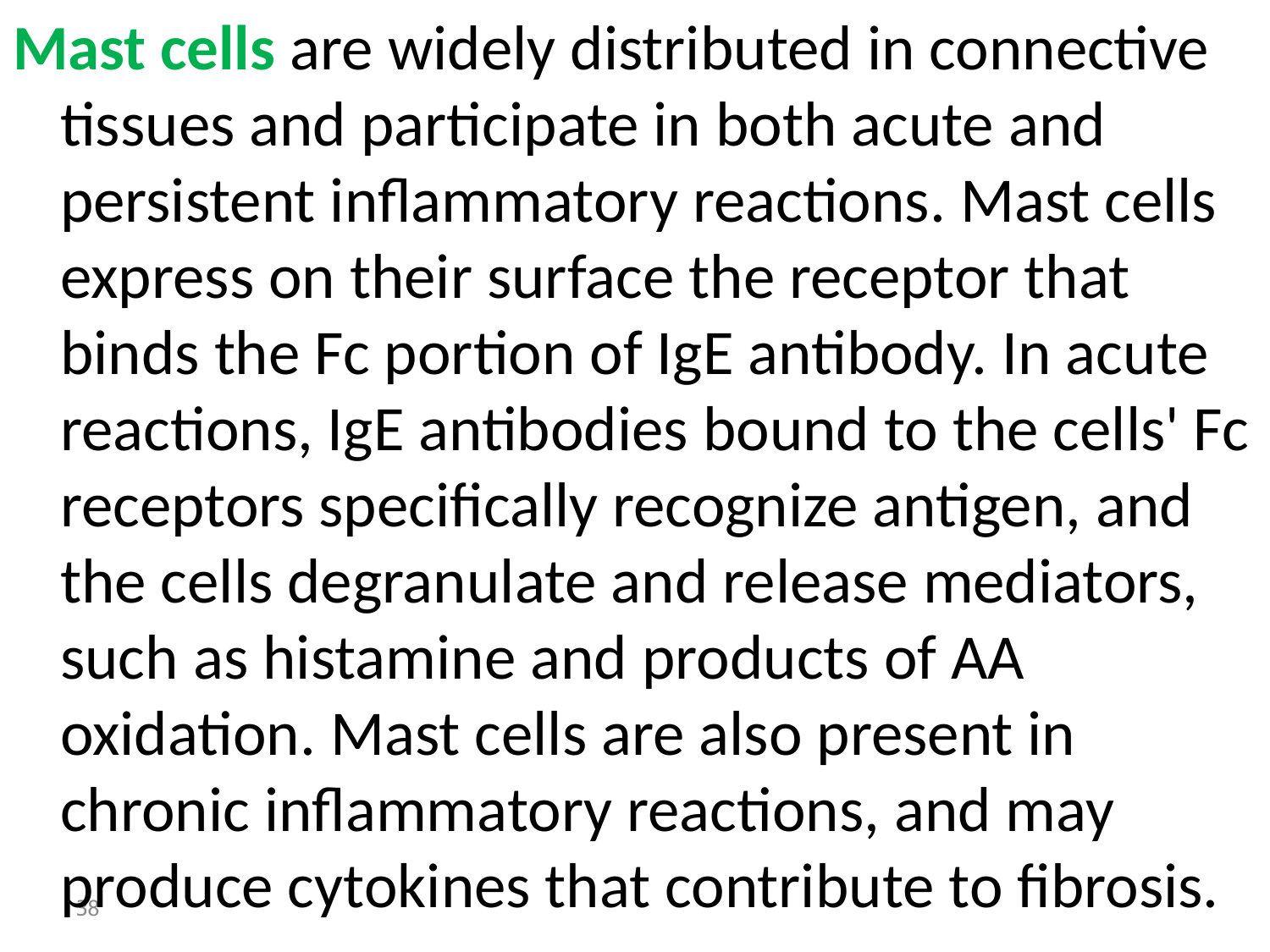

Mast cells are widely distributed in connective tissues and participate in both acute and persistent inflammatory reactions. Mast cells express on their surface the receptor that binds the Fc portion of IgE antibody. In acute reactions, IgE antibodies bound to the cells' Fc receptors specifically recognize antigen, and the cells degranulate and release mediators, such as histamine and products of AA oxidation. Mast cells are also present in chronic inflammatory reactions, and may produce cytokines that contribute to fibrosis.

38